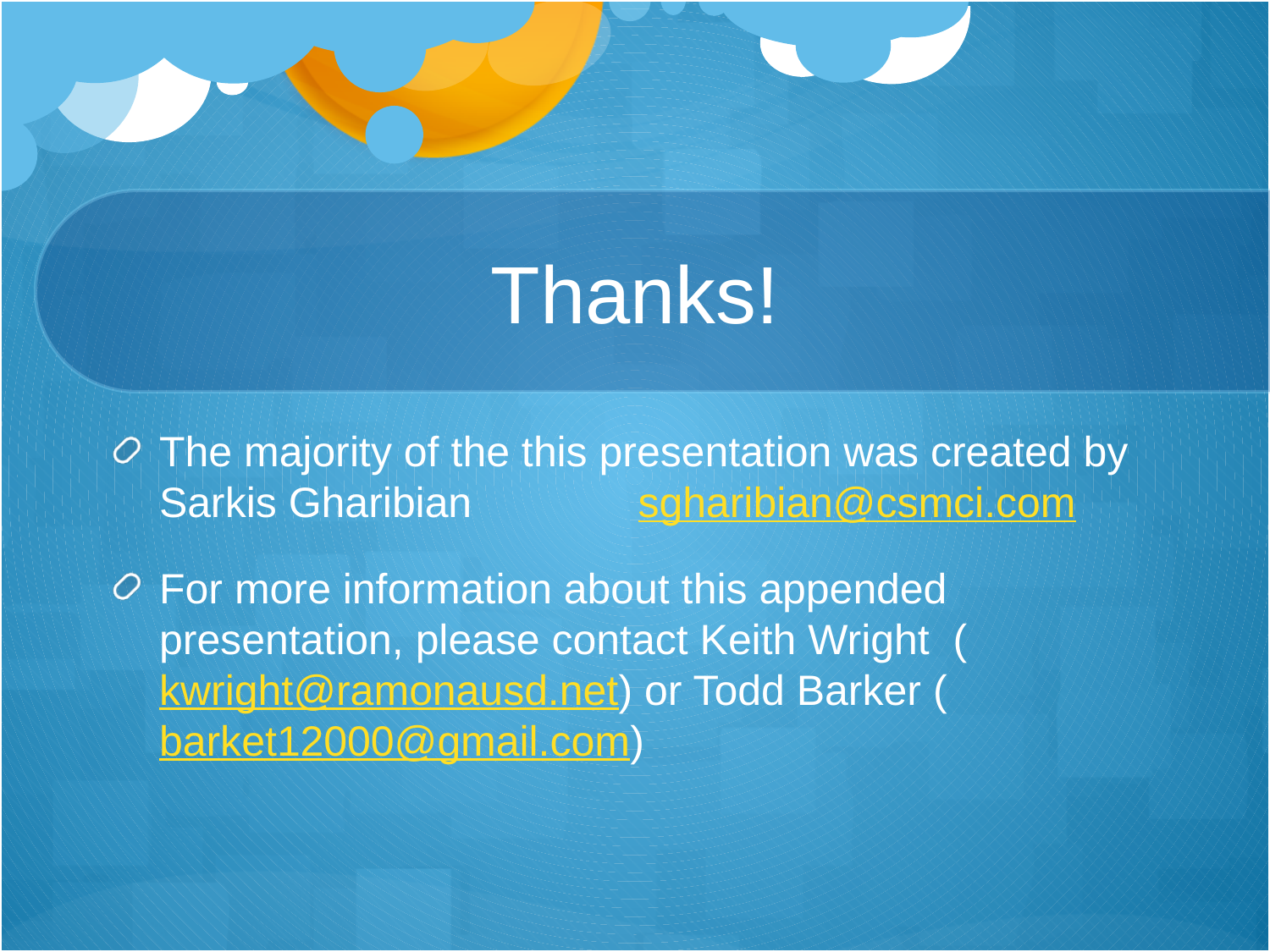

# Thanks!
The majority of the this presentation was created by Sarkis Gharibian              sgharibian@csmci.com
For more information about this appended presentation, please contact Keith Wright  (kwright@ramonausd.net) or Todd Barker (barket12000@gmail.com)